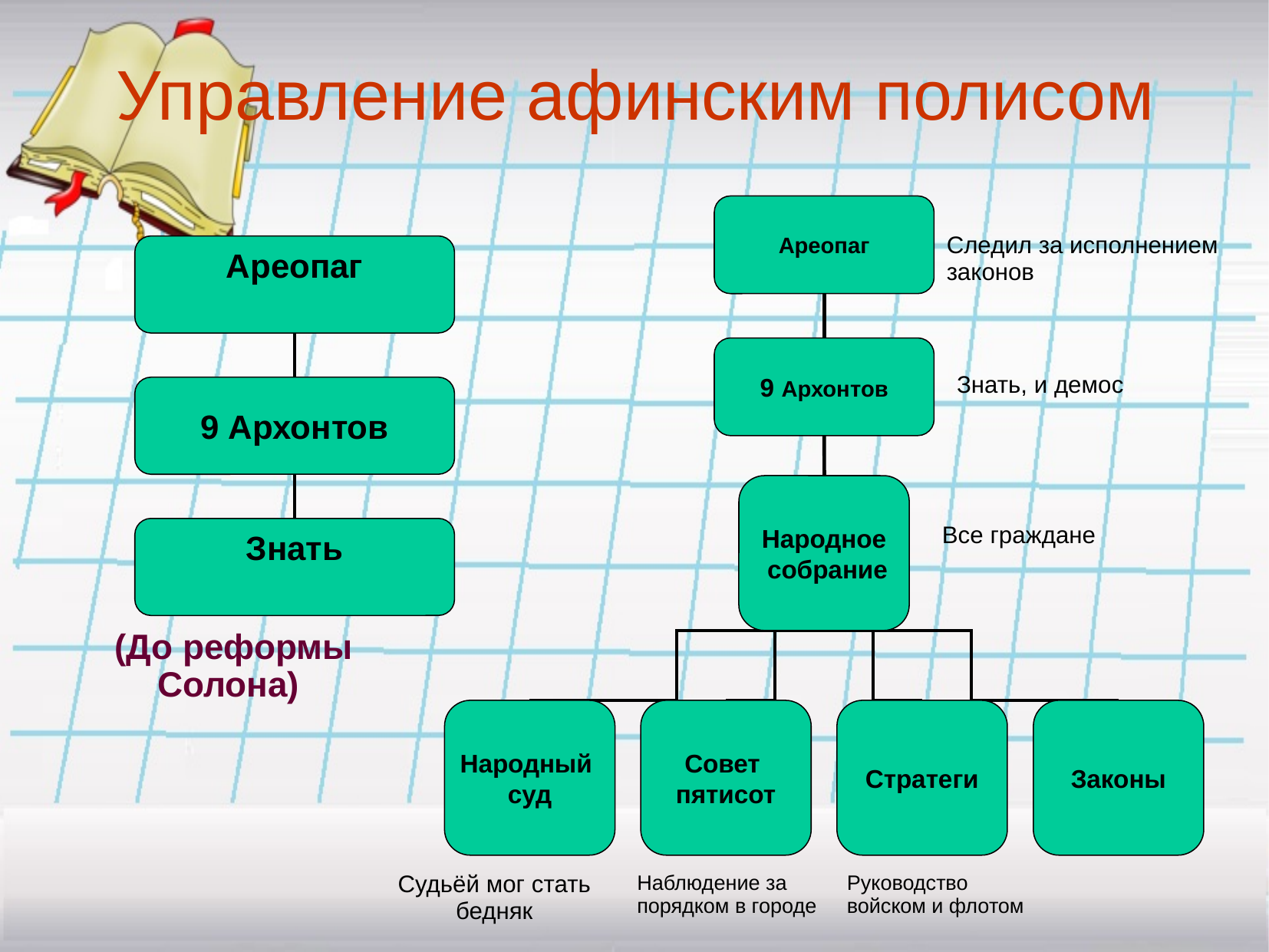

Управление афинским полисом

Ареопаг
9 Архонтов

Народное
 собрание
Народный
суд
Совет
пятисот
Стратеги
Законы
Следил за исполнением законов

Ареопаг

9 Архонтов
Знать

Знать, и демос
Все граждане
(До реформы Солона)‏
Судьёй мог стать бедняк
Наблюдение за порядком в городе
Руководство войском и флотом